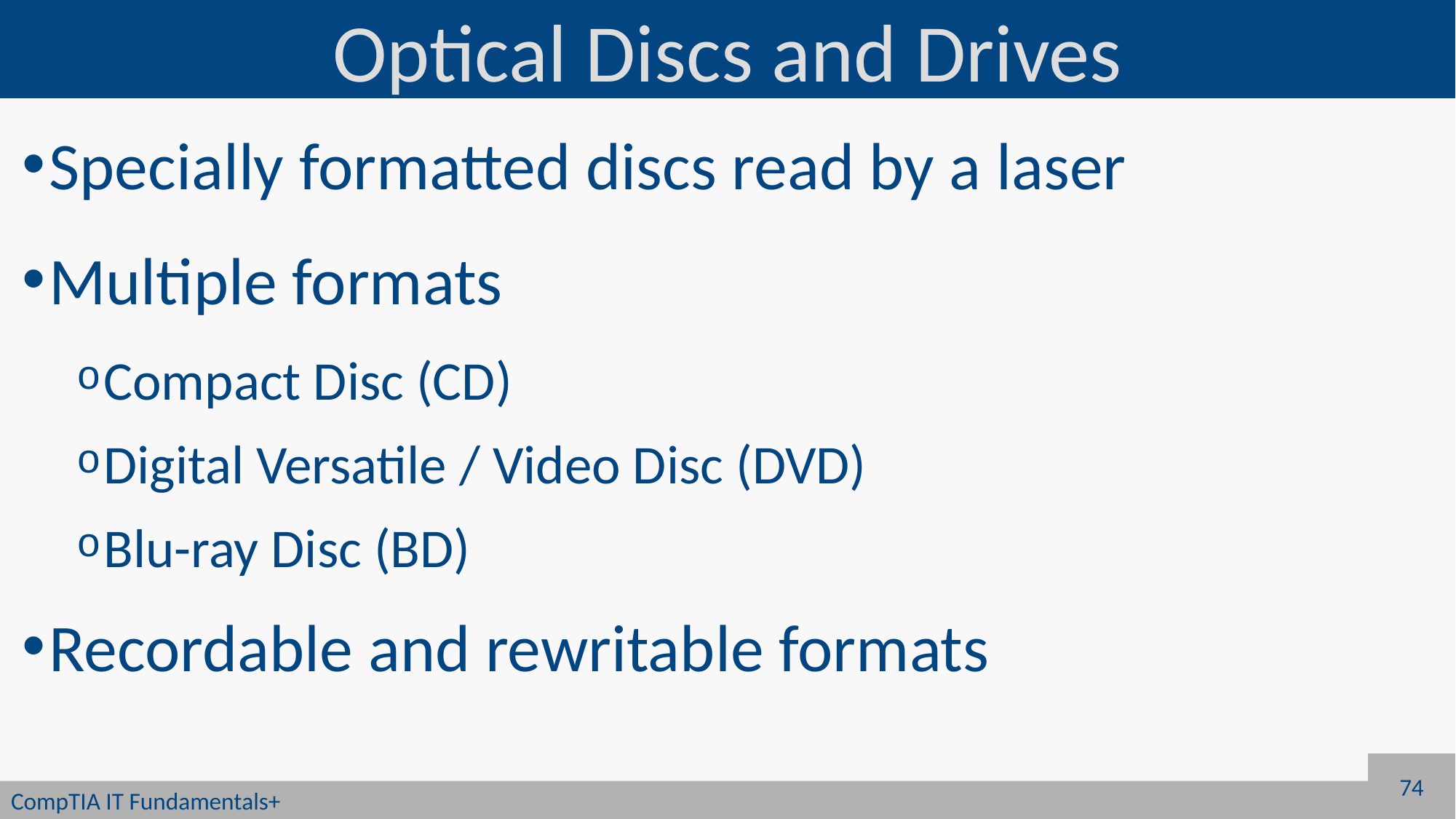

# Optical Discs and Drives
Specially formatted discs read by a laser
Multiple formats
Compact Disc (CD)
Digital Versatile / Video Disc (DVD)
Blu-ray Disc (BD)
Recordable and rewritable formats
74
CompTIA IT Fundamentals+